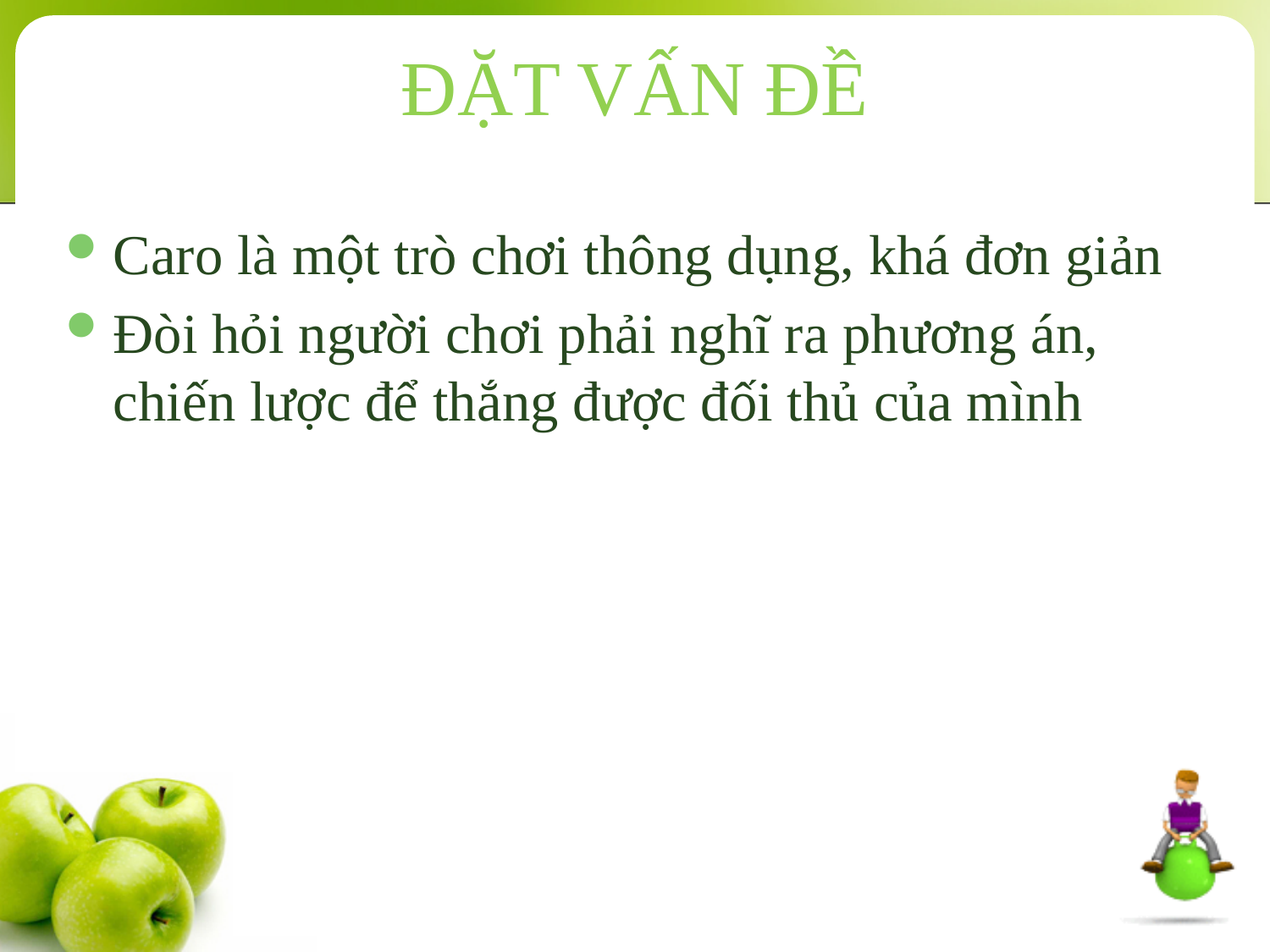

# ĐẶT VẤN ĐỀ
Caro là một trò chơi thông dụng, khá đơn giản
Đòi hỏi người chơi phải nghĩ ra phương án, chiến lược để thắng được đối thủ của mình